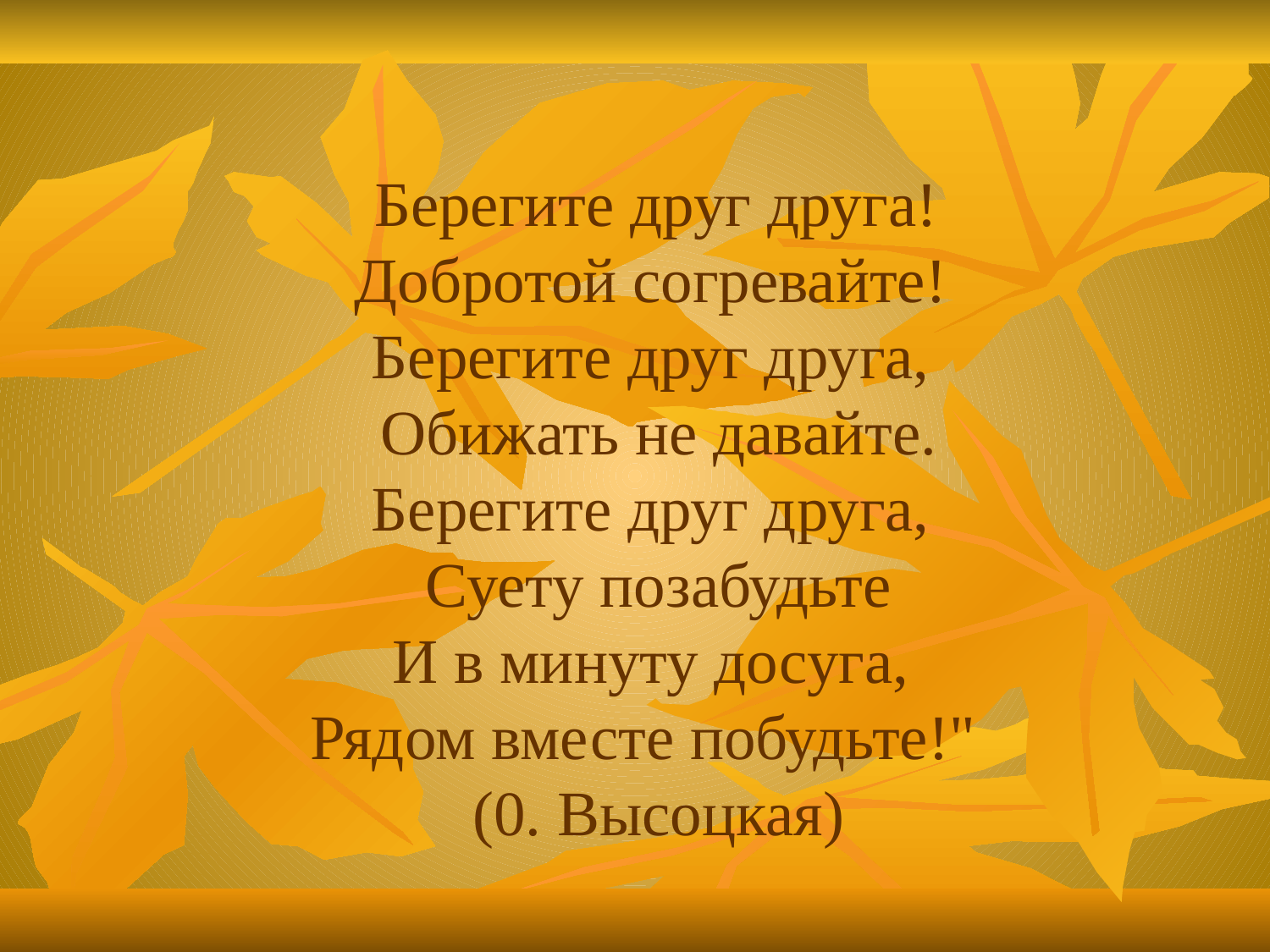

#
   Берегите друг друга!
Добротой согревайте! 
Берегите друг друга, 
Обижать не давайте.
Берегите друг друга, 
Суету позабудьте
И в минуту досуга, 
Рядом вместе побудьте!"  
(0. Высоцкая)